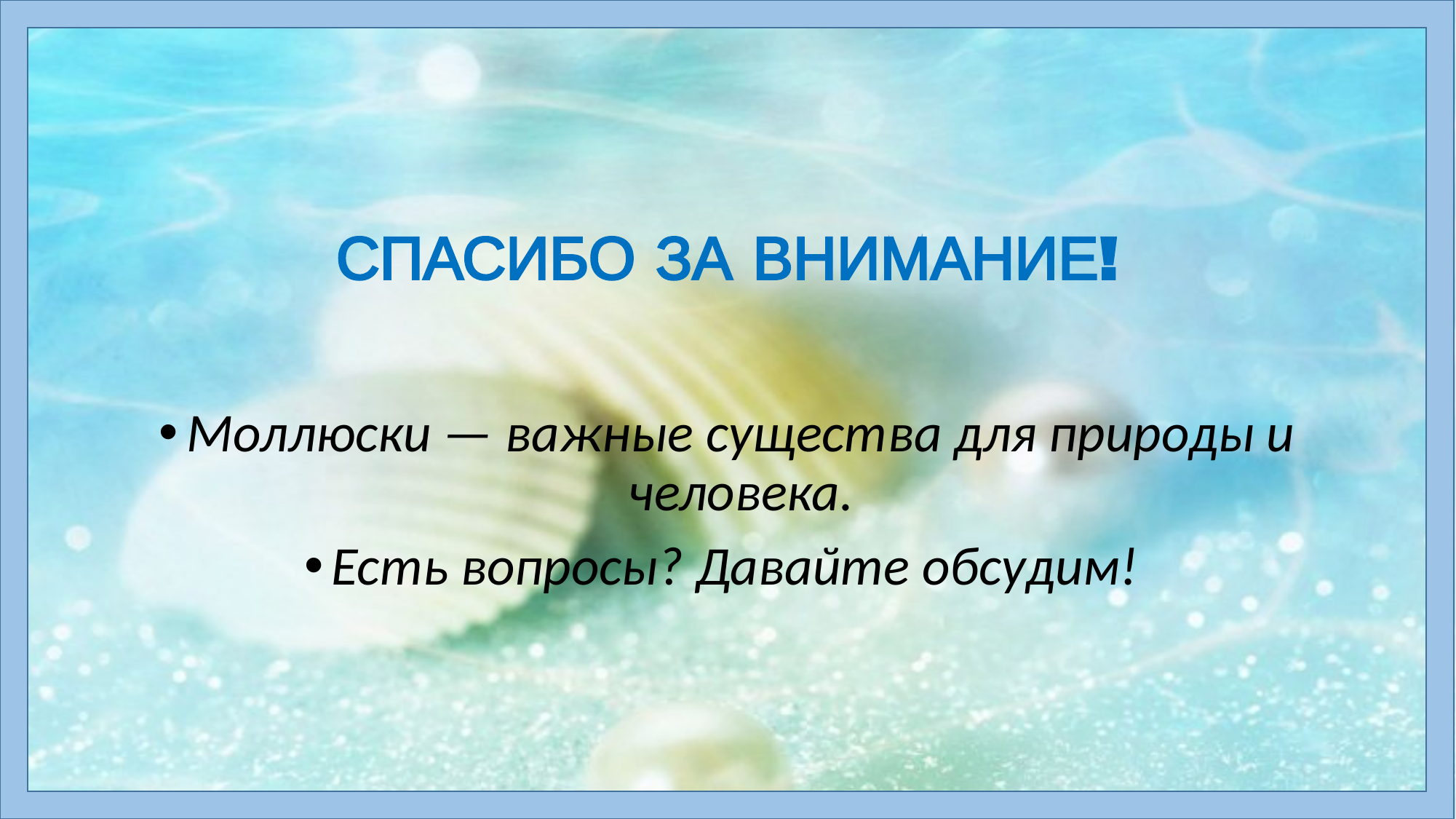

# СПАСИБО ЗА ВНИМАНИЕ!
Моллюски — важные существа для природы и человека.
Есть вопросы? Давайте обсудим!